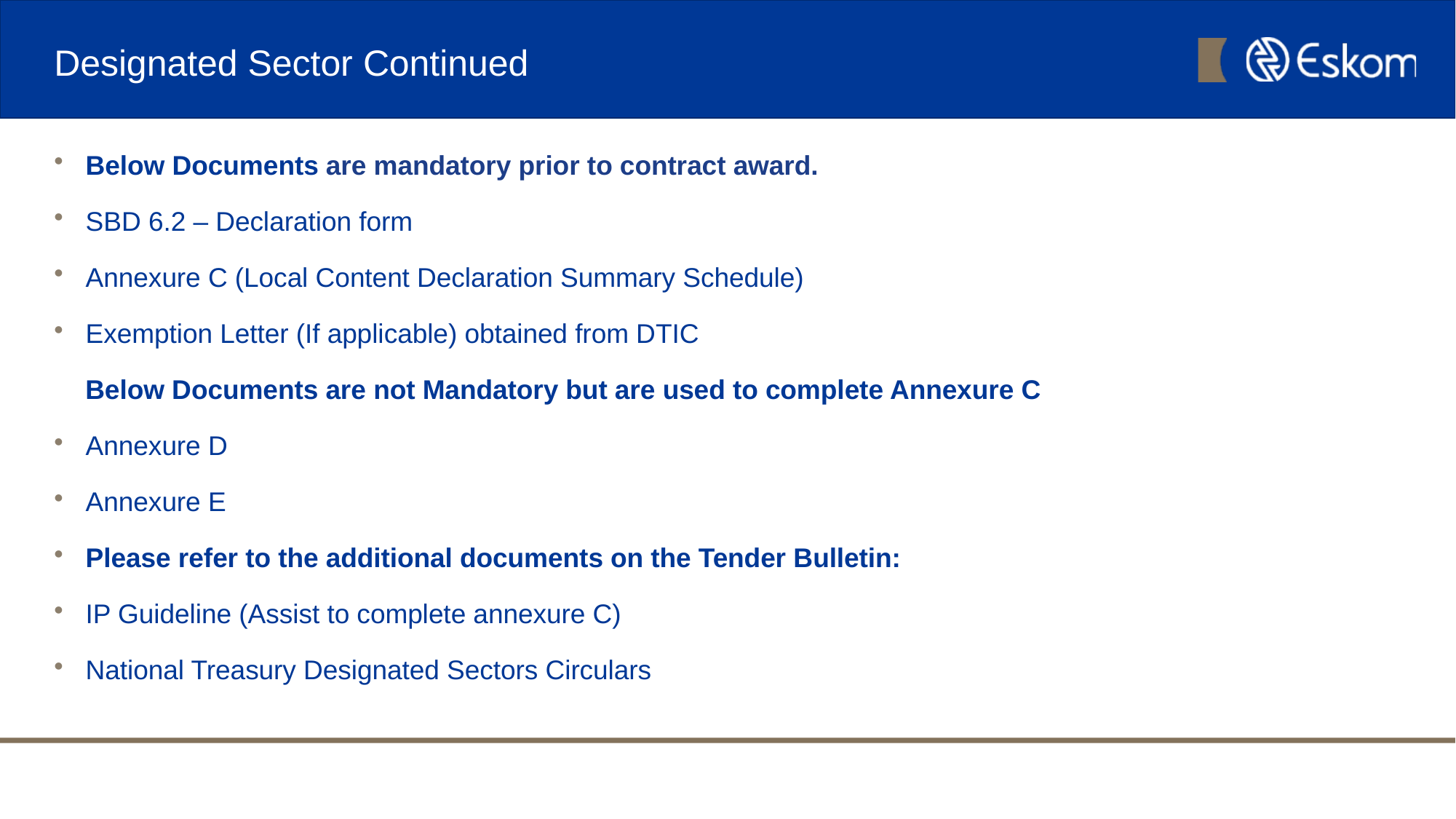

# Designated Sector Continued
Below Documents are mandatory prior to contract award.
SBD 6.2 – Declaration form
Annexure C (Local Content Declaration Summary Schedule)
Exemption Letter (If applicable) obtained from DTIC
Below Documents are not Mandatory but are used to complete Annexure C
Annexure D
Annexure E
Please refer to the additional documents on the Tender Bulletin:
IP Guideline (Assist to complete annexure C)
National Treasury Designated Sectors Circulars